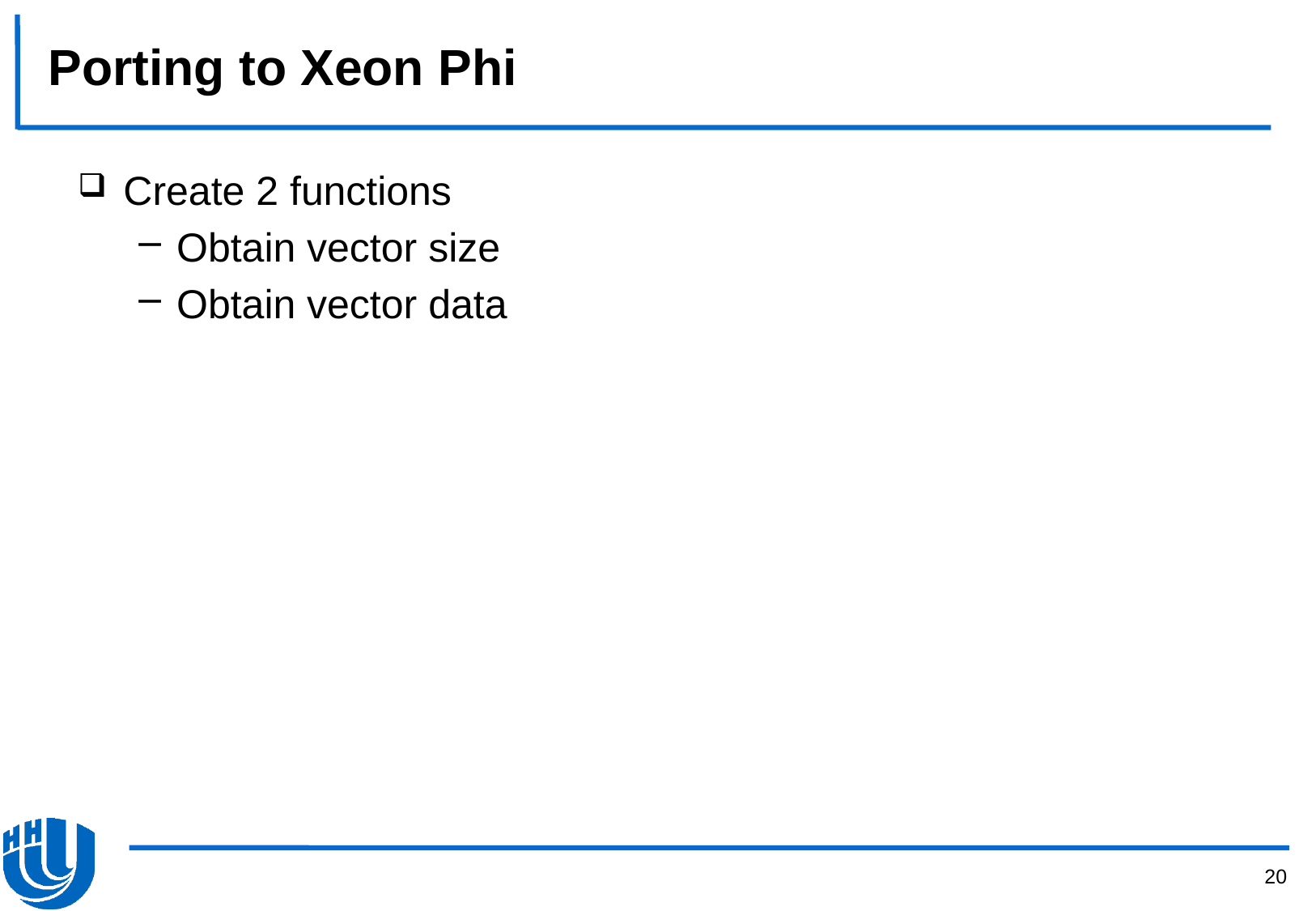

# Porting to Xeon Phi
Create 2 functions
Obtain vector size
Obtain vector data